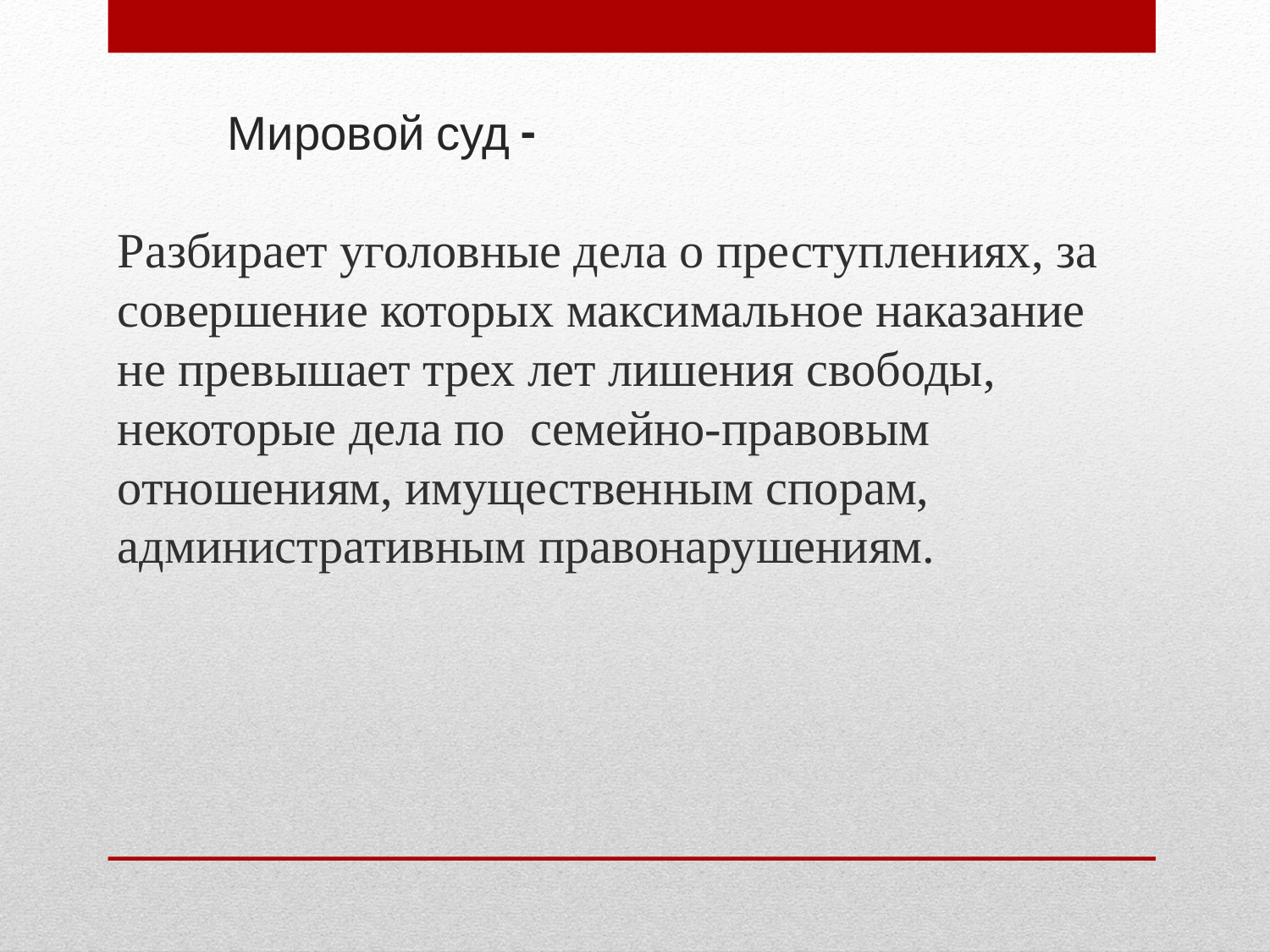

# Мировой суд -
Разбирает уголовные дела о преступлениях, за совершение которых максимальное наказание не превышает трех лет лишения свободы, некоторые дела по  семейно-правовым отношениям, имущественным спорам, административным правонарушениям.